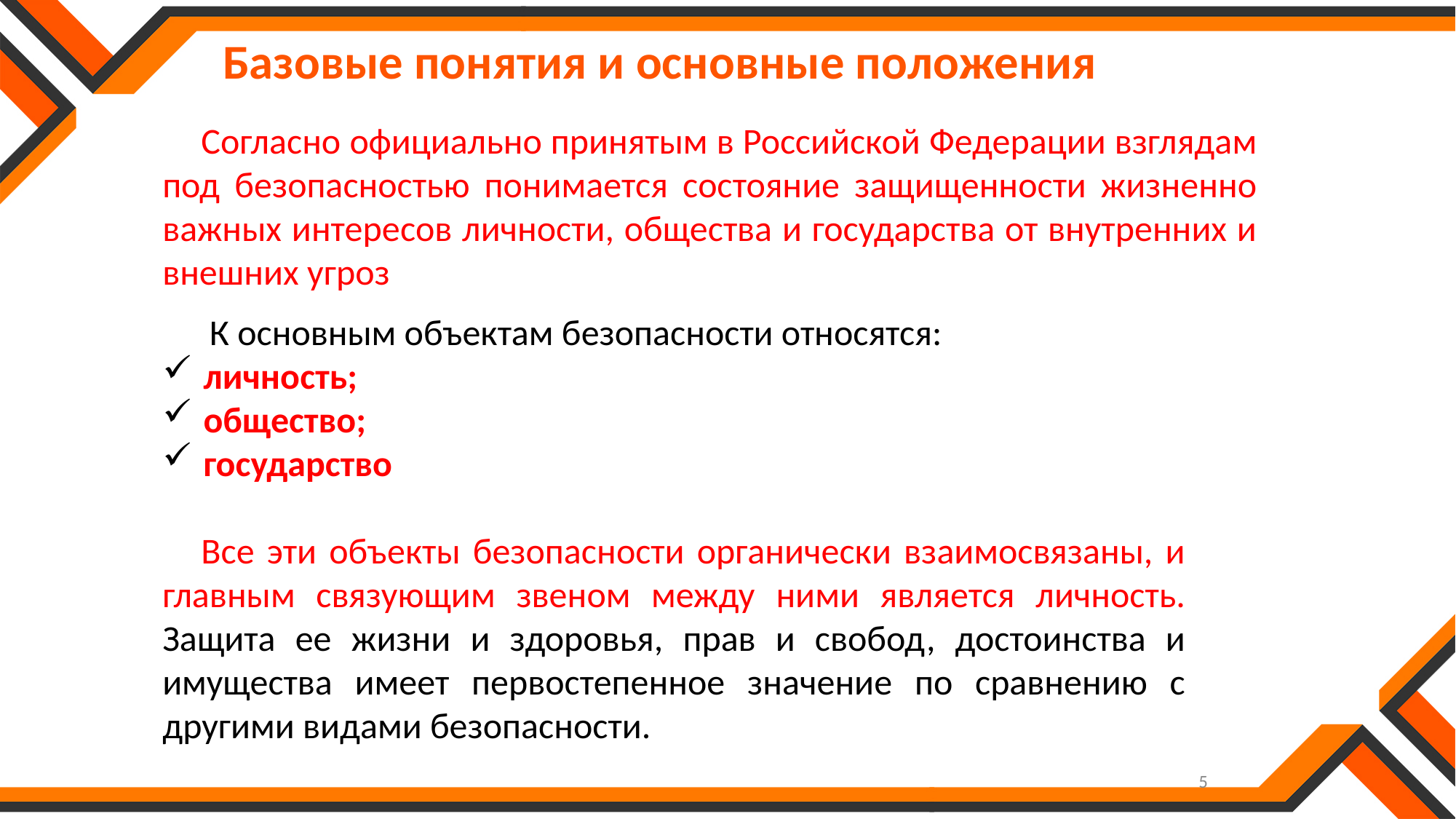

Базовые понятия и основные положения
Согласно официально принятым в Российской Федерации взглядам под безопасностью понимается состояние защищенности жизненно важных интересов личности, общества и государства от внутренних и внешних угроз
 К основным объектам безопасности относятся:
личность;
общество;
государство

Все эти объекты безопасности органически взаимосвязаны, и главным связующим звеном между ними является личность. Защита ее жизни и здоровья, прав и свобод, достоинства и имущества имеет первостепенное значение по сравнению с другими видами безопасности.

5